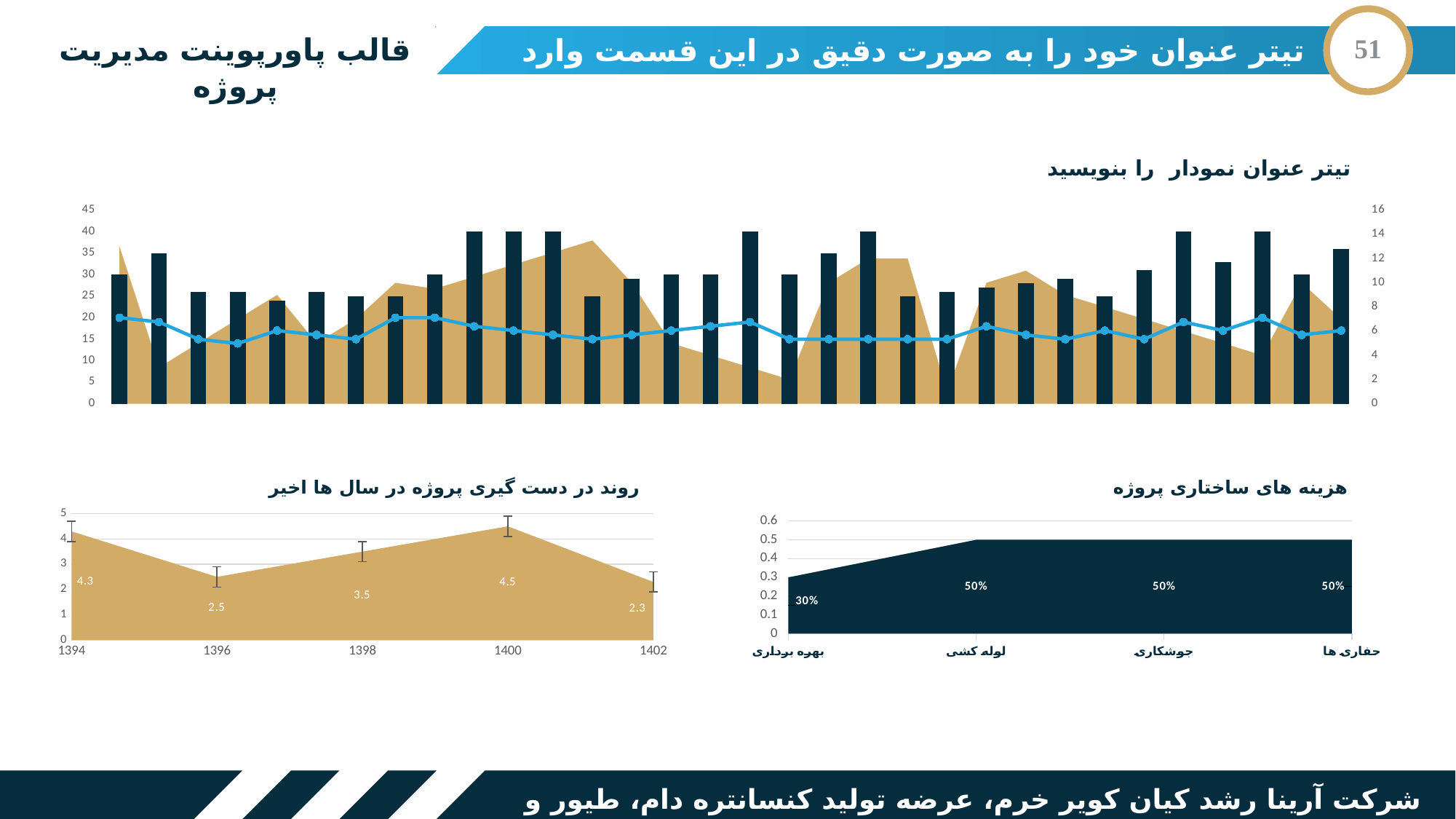

قالب پاورپوینت مدیریت پروژه
تیتر عنوان خود را به صورت دقیق در این قسمت وارد نمایید
51
تیتر عنوان نمودار  را بنویسید

### Chart

| Category | Series 3 | Series 1 | Series 2 |
|---|---|---|---|
| 44197 | 13.0 | 30.0 | 20.0 |
| 44198 | 3.0 | 35.0 | 19.0 |
| 44199 | 5.0 | 26.0 | 15.0 |
| 44200 | 7.0 | 26.0 | 14.0 |
| 44201 | 9.0 | 24.0 | 17.0 |
| 44202 | 5.0 | 26.0 | 16.0 |
| 44203 | 7.0 | 25.0 | 15.0 |
| 44204 | 10.0 | 25.0 | 20.0 |
| 44205 | 9.5 | 30.0 | 20.0 |
| 44206 | 10.5 | 40.0 | 18.0 |
| 44207 | 11.5 | 40.0 | 17.0 |
| 44208 | 12.5 | 40.0 | 16.0 |
| 44209 | 13.5 | 25.0 | 15.0 |
| 44210 | 10.0 | 29.0 | 16.0 |
| 44211 | 5.0 | 30.0 | 17.0 |
| 44212 | 4.0 | 30.0 | 18.0 |
| 44213 | 3.0 | 40.0 | 19.0 |
| 44214 | 2.0 | 30.0 | 15.0 |
| 44215 | 10.0 | 35.0 | 15.0 |
| 44216 | 12.0 | 40.0 | 15.0 |
| 44217 | 12.0 | 25.0 | 15.0 |
| 44218 | 1.0 | 26.0 | 15.0 |
| 44219 | 10.0 | 27.0 | 18.0 |
| 44220 | 11.0 | 28.0 | 16.0 |
| 44221 | 9.0 | 29.0 | 15.0 |
| 44222 | 8.0 | 25.0 | 17.0 |
| 44223 | 7.0 | 31.0 | 15.0 |
| 44224 | 6.0 | 40.0 | 19.0 |
| 44225 | 5.0 | 33.0 | 17.0 |
| 44226 | 4.0 | 40.0 | 20.0 |
| 44227 | 10.0 | 30.0 | 16.0 |
| 44228 | 7.0 | 36.0 | 17.0 |
روند در دست گیری پروژه در سال ها اخیر
هزینه های ساختاری پروژه

### Chart

| Category | Series 1 |
|---|---|
| 1394 | 4.3 |
| 1396 | 2.5 |
| 1398 | 3.5 |
| 1400 | 4.5 |
| 1402 | 2.3 |

### Chart

| Category | Series 1 |
|---|---|
| بهره برداری | 0.3 |
| لوله کشی | 0.5 |
| جوشکاری | 0.5 |
| حفاری ها | 0.5 |
شرکت آرینا رشد کیان کویر خرم، عرضه تولید کنسانتره دام، طیور و آبزیان